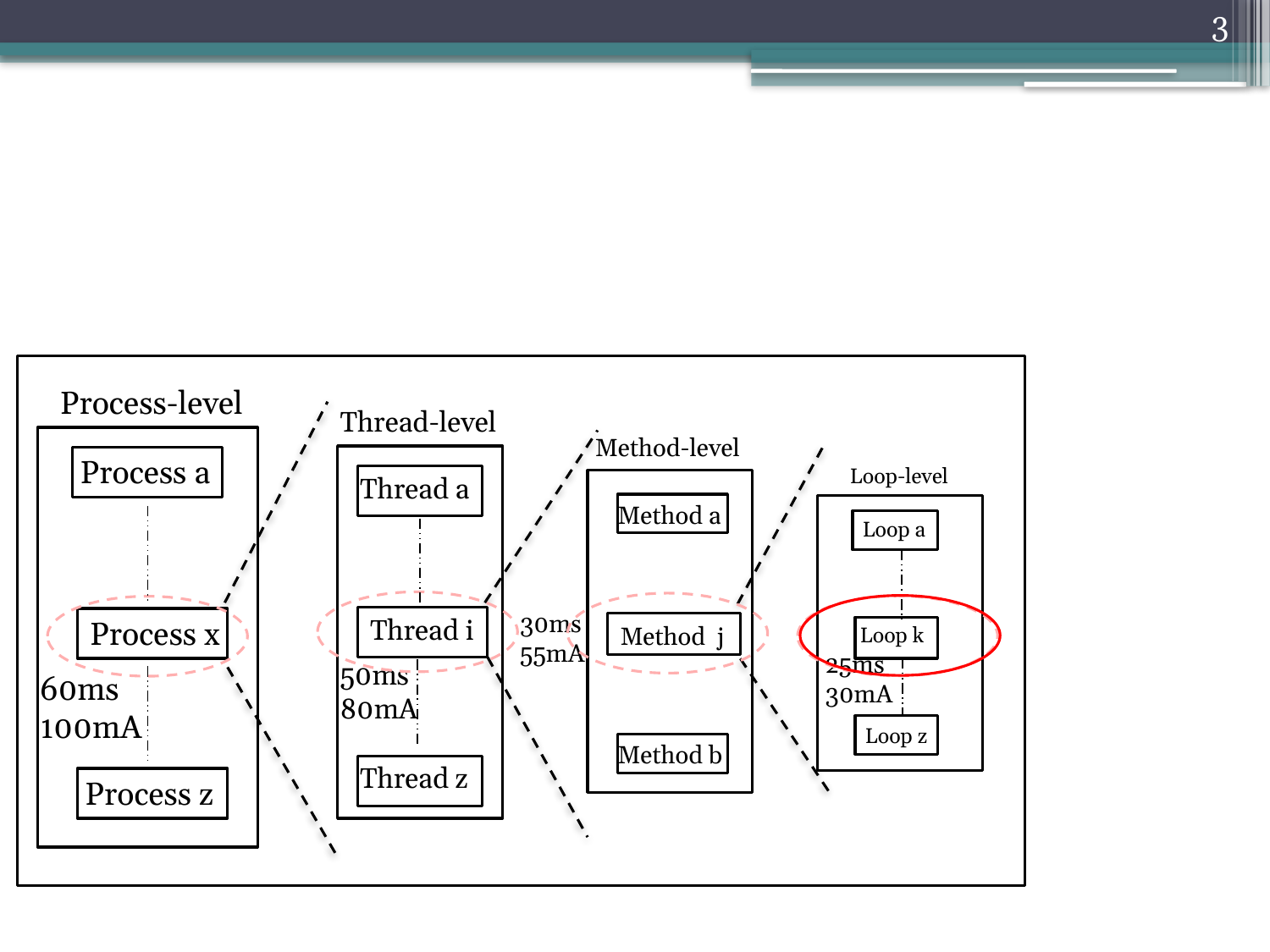

3

Process-level
Thread-level
Method-level

Process a

Loop-level
Thread a

Method a

Loop a

30ms
55mA
Thread i
Process x

Method  j
Loop k

25ms
30mA
50ms
80mA
60ms
100mA
Loop z

Method b

Thread z

Process z